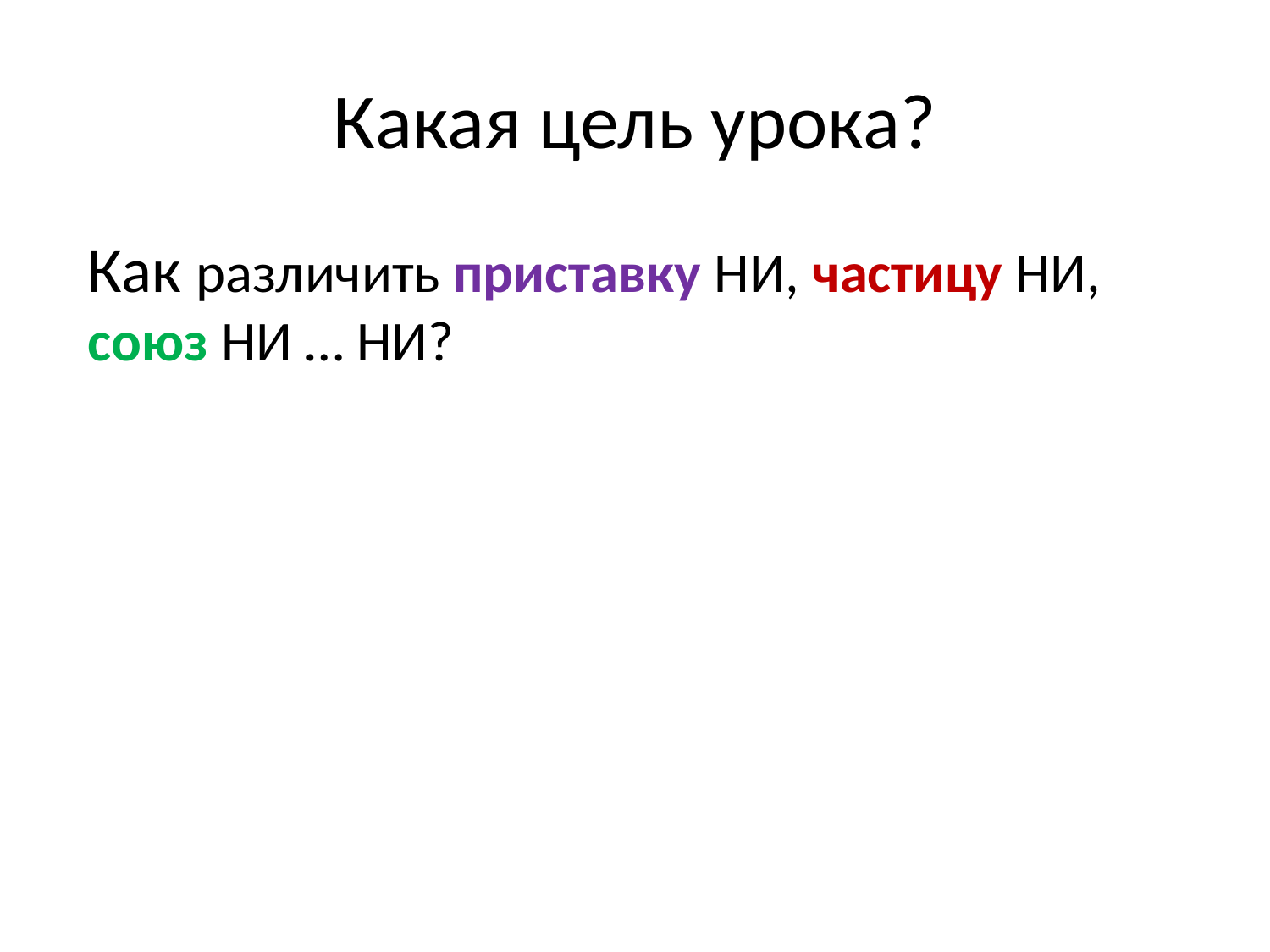

# Какая цель урока?
Как различить приставку НИ, частицу НИ, союз НИ … НИ?